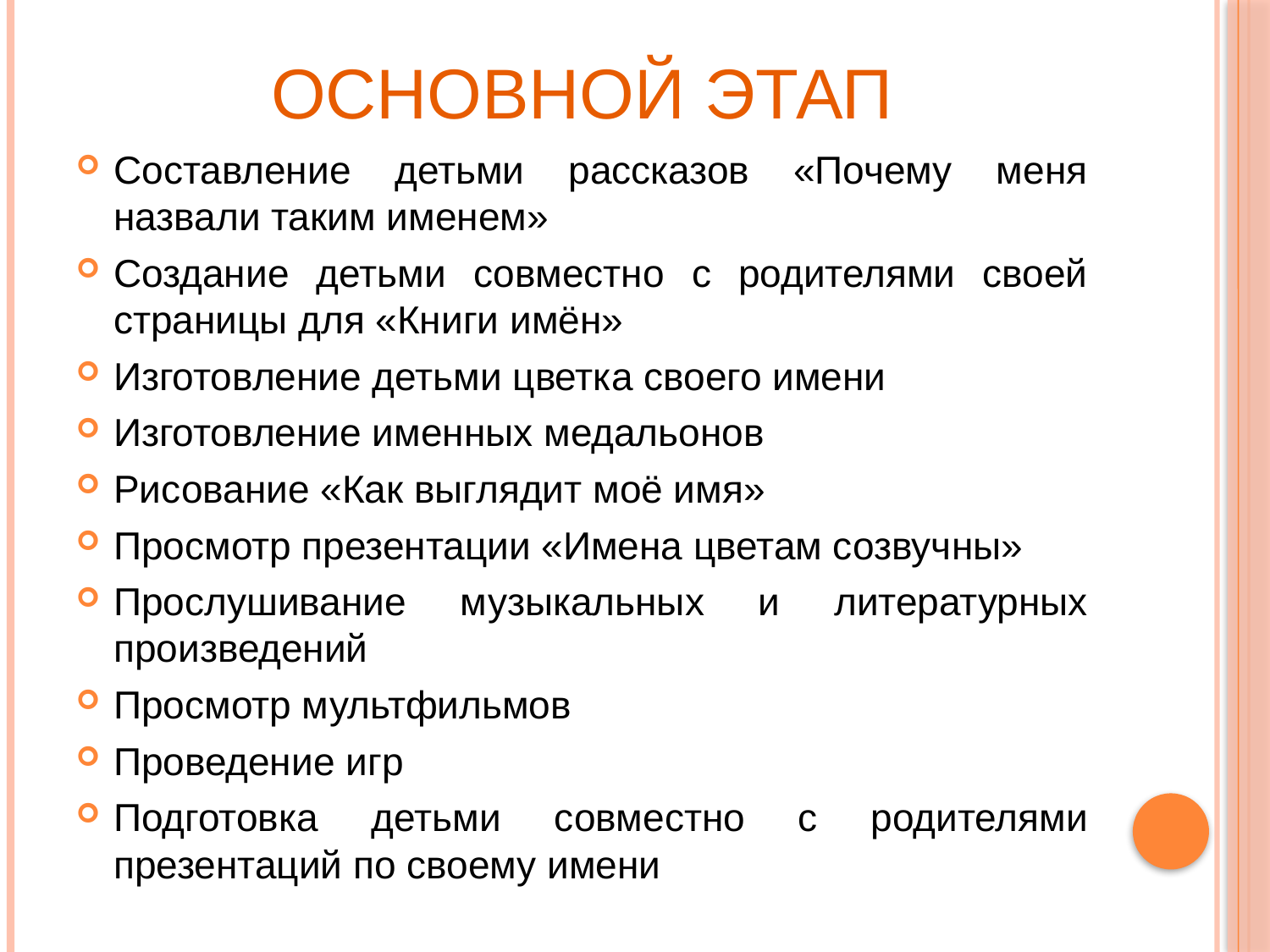

# Основной этап
Составление детьми рассказов «Почему меня назвали таким именем»
Создание детьми совместно с родителями своей страницы для «Книги имён»
Изготовление детьми цветка своего имени
Изготовление именных медальонов
Рисование «Как выглядит моё имя»
Просмотр презентации «Имена цветам созвучны»
Прослушивание музыкальных и литературных произведений
Просмотр мультфильмов
Проведение игр
Подготовка детьми совместно с родителями презентаций по своему имени